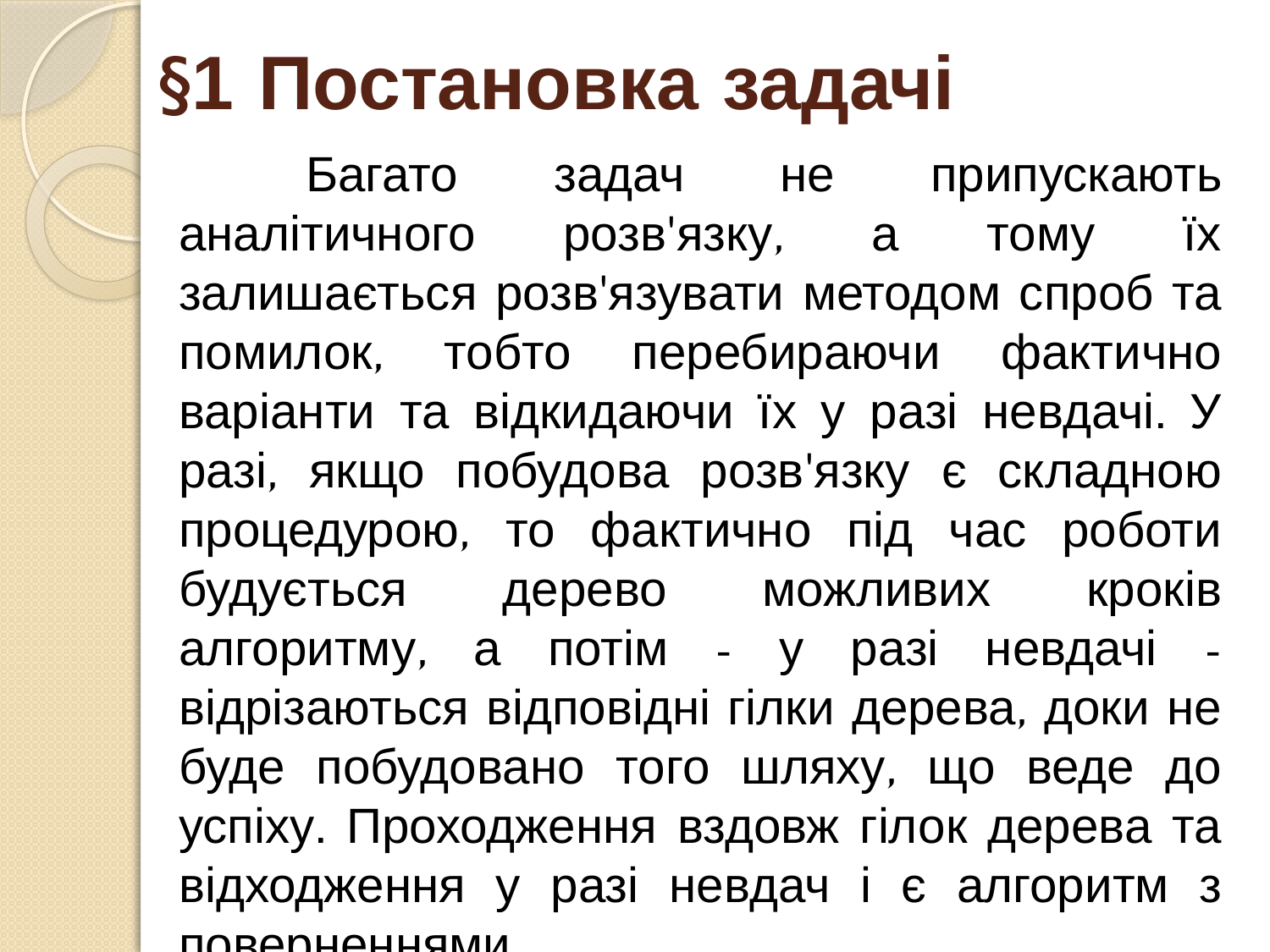

# §1 Постановка задачі
	Багато задач не припускають аналітичного розв'язку, а тому їх залишається розв'язувати методом спроб та помилок, тобто перебираючи фактично варіанти та відкидаючи їх у разі невдачі. У разі, якщо побудова розв'язку є складною процедурою, то фактично під час роботи будується дерево можливих кроків алгоритму, а потім - у разі невдачі - відрізаються відповідні гілки дерева, доки не буде побудовано того шляху, що веде до успіху. Проходження вздовж гілок дерева та відходження у разі невдач і є алгоритм з поверненнями.